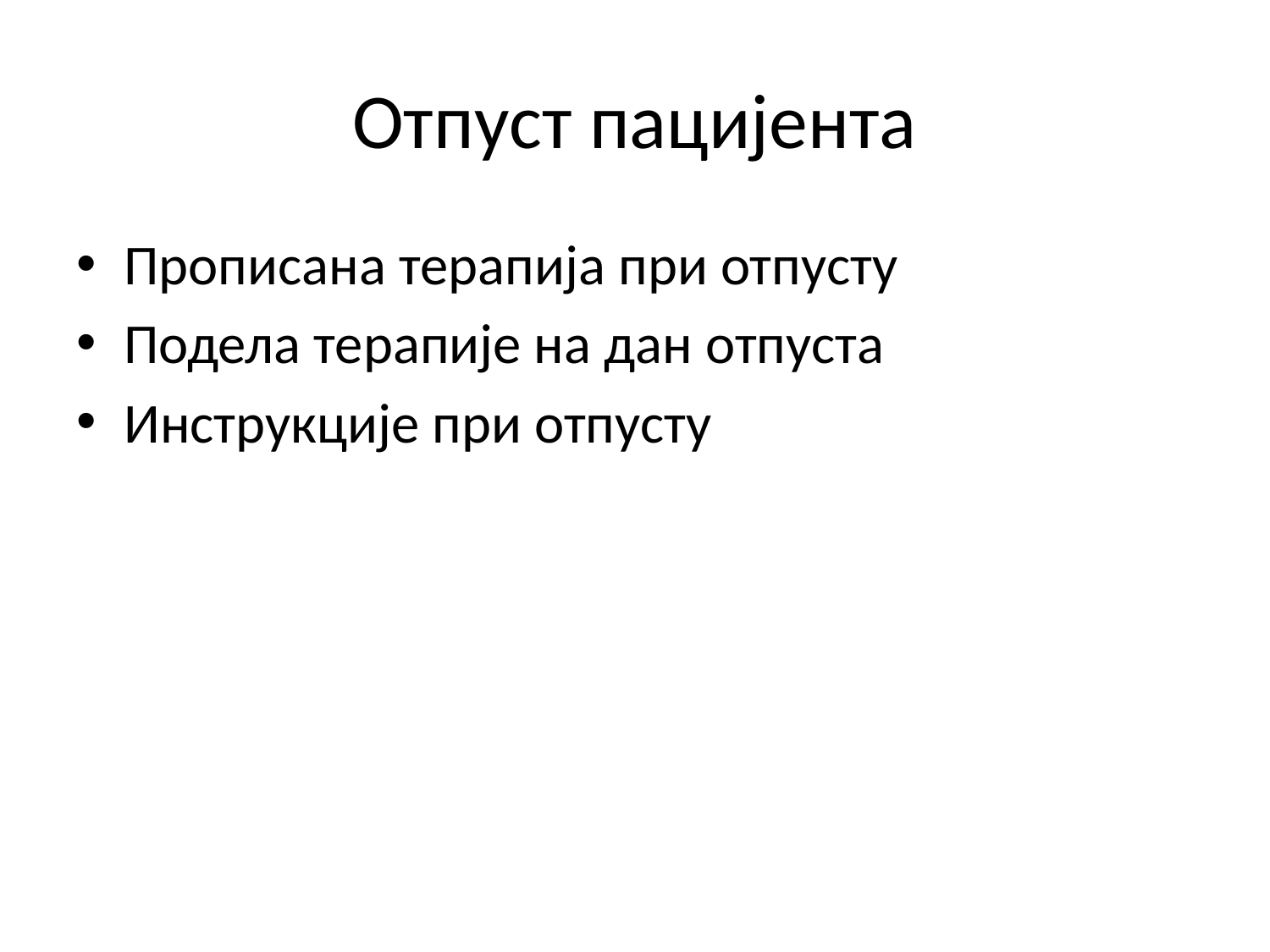

# Отпуст пацијента
Прописана терапија при отпусту
Подела терапије на дан отпуста
Инструкције при отпусту